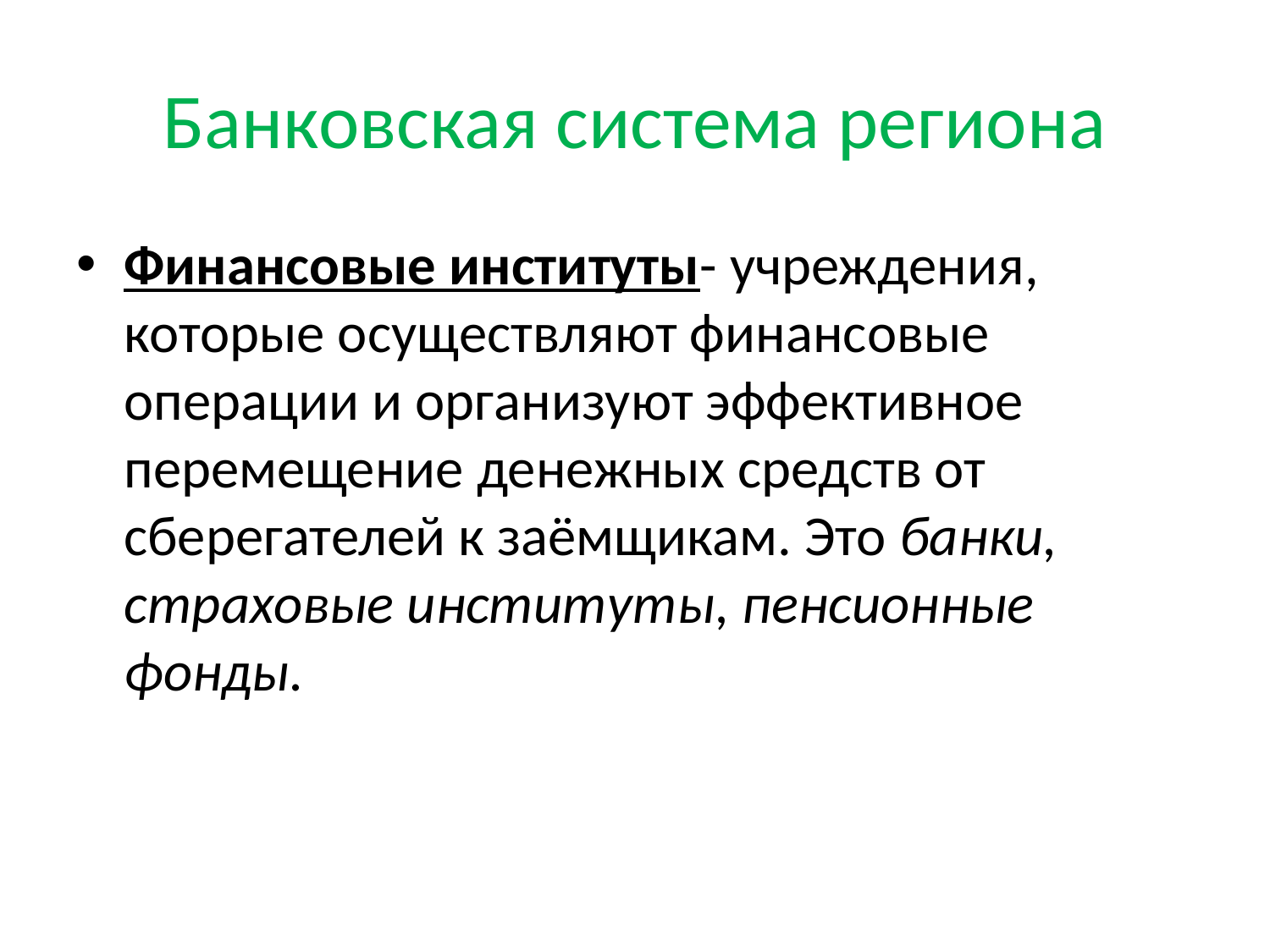

# Банковская система региона
Финансовые институты- учреждения, которые осуществляют финансовые операции и организуют эффективное перемещение денежных средств от сберегателей к заёмщикам. Это банки, страховые институты, пенсионные фонды.